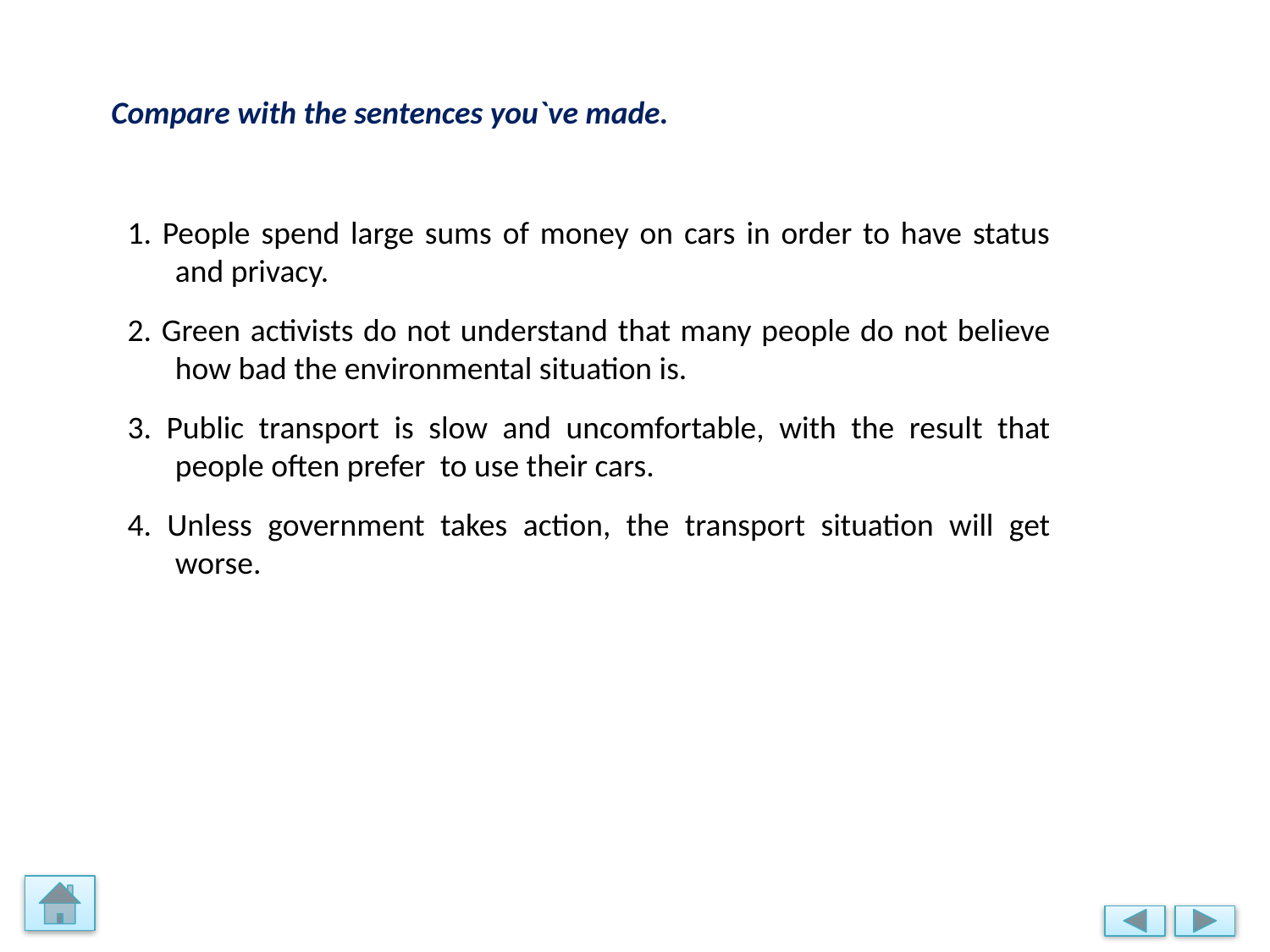

Compare with the sentences you`ve made.
1. People spend large sums of money on cars in order to have status and privacy.
2. Green activists do not understand that many people do not believe how bad the environmental situation is.
3. Public transport is slow and uncomfortable, with the result that people often prefer  to use their cars.
4. Unless government takes action, the transport situation will get worse.